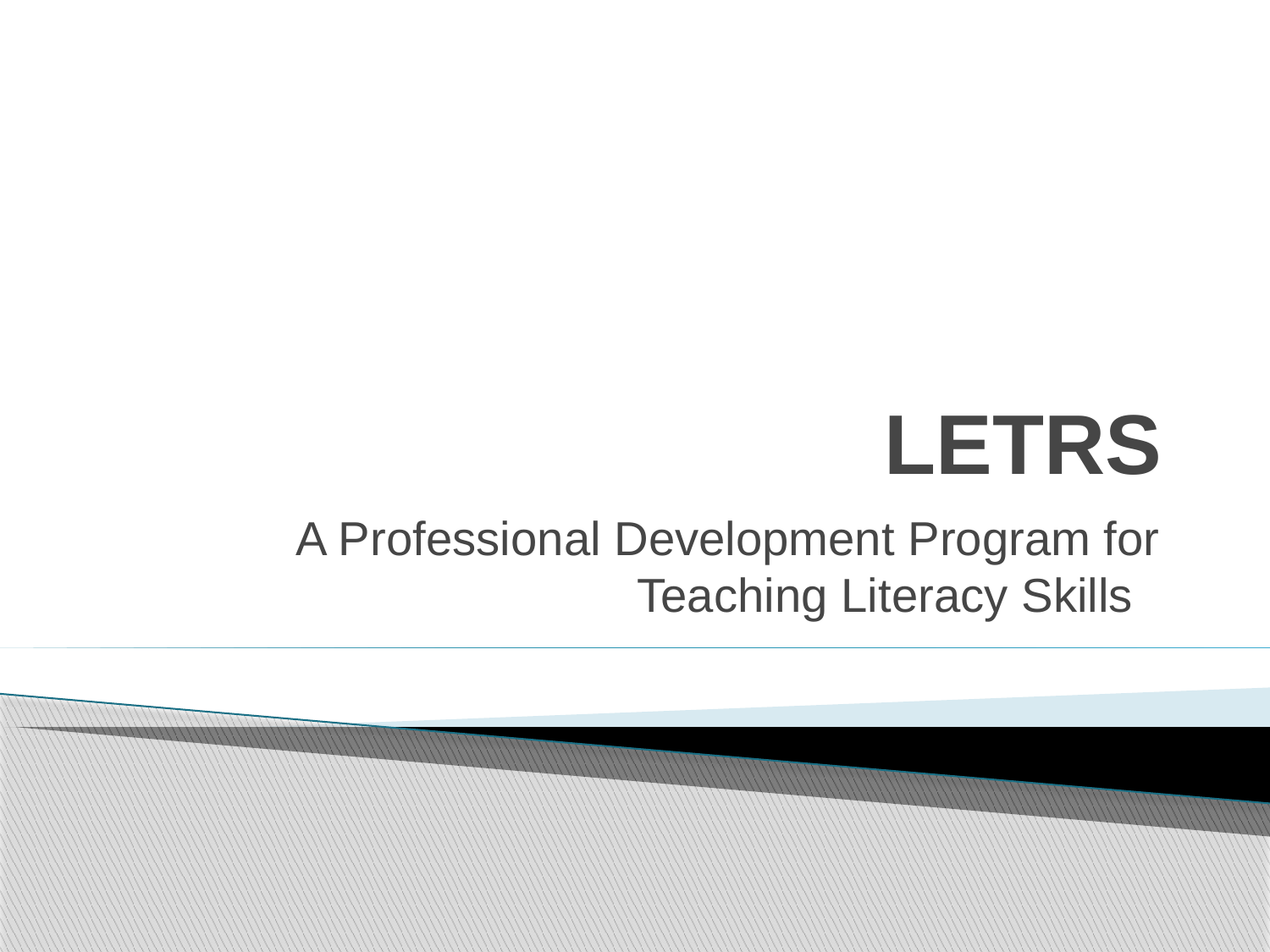

# LETRS
A Professional Development Program for Teaching Literacy Skills